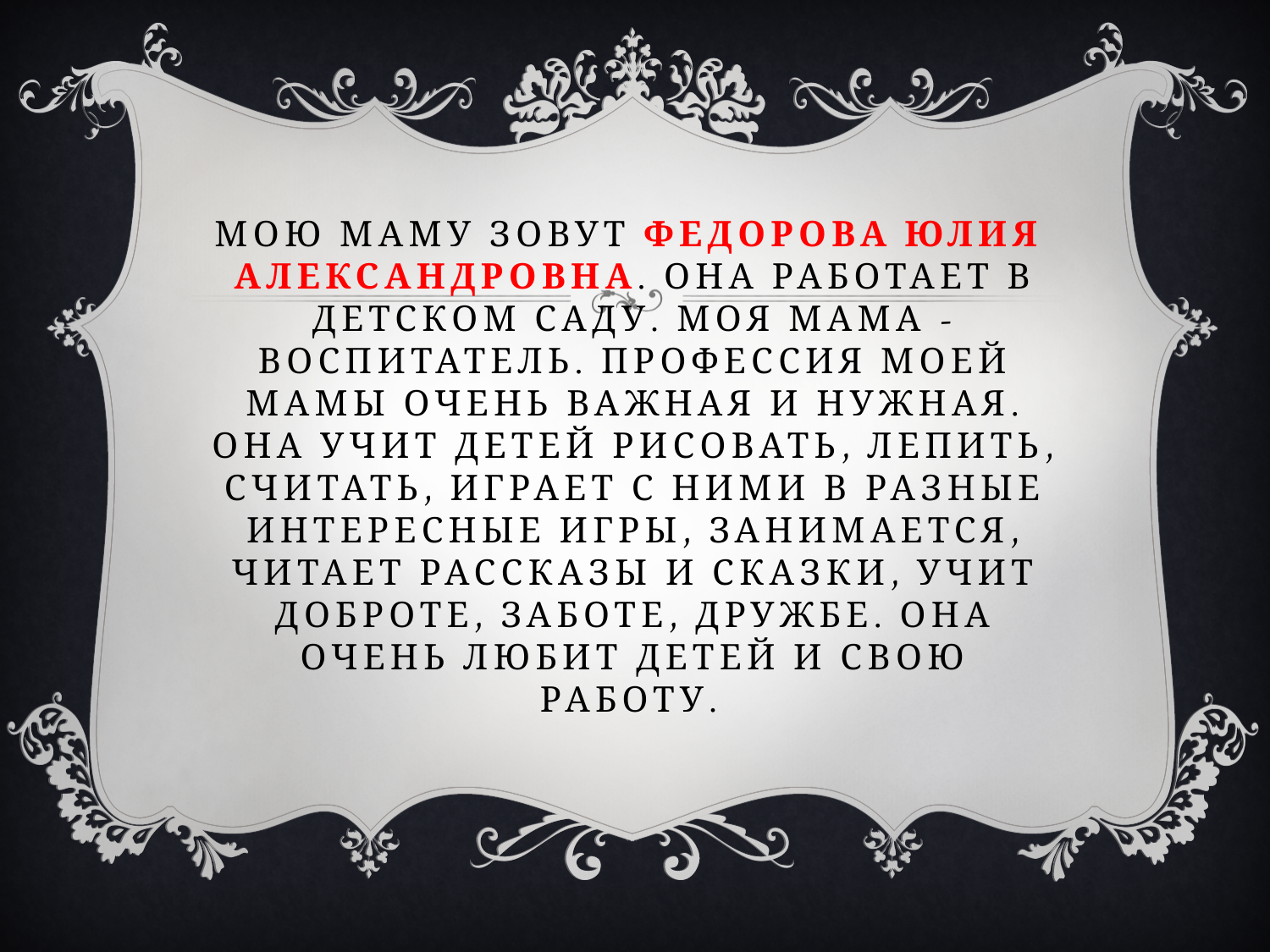

# Мою маму зовут Федорова Юлия  Александровна. Она работает в детском саду. Моя мама - воспитатель. Профессия моей мамы очень важная и нужная. Она учит детей рисовать, лепить, считать, Играет с ними в разные интересные игры, занимается, читает рассказы и сказки, учит доброте, заботе, дружбе. Она очень любит детей и свою работу.